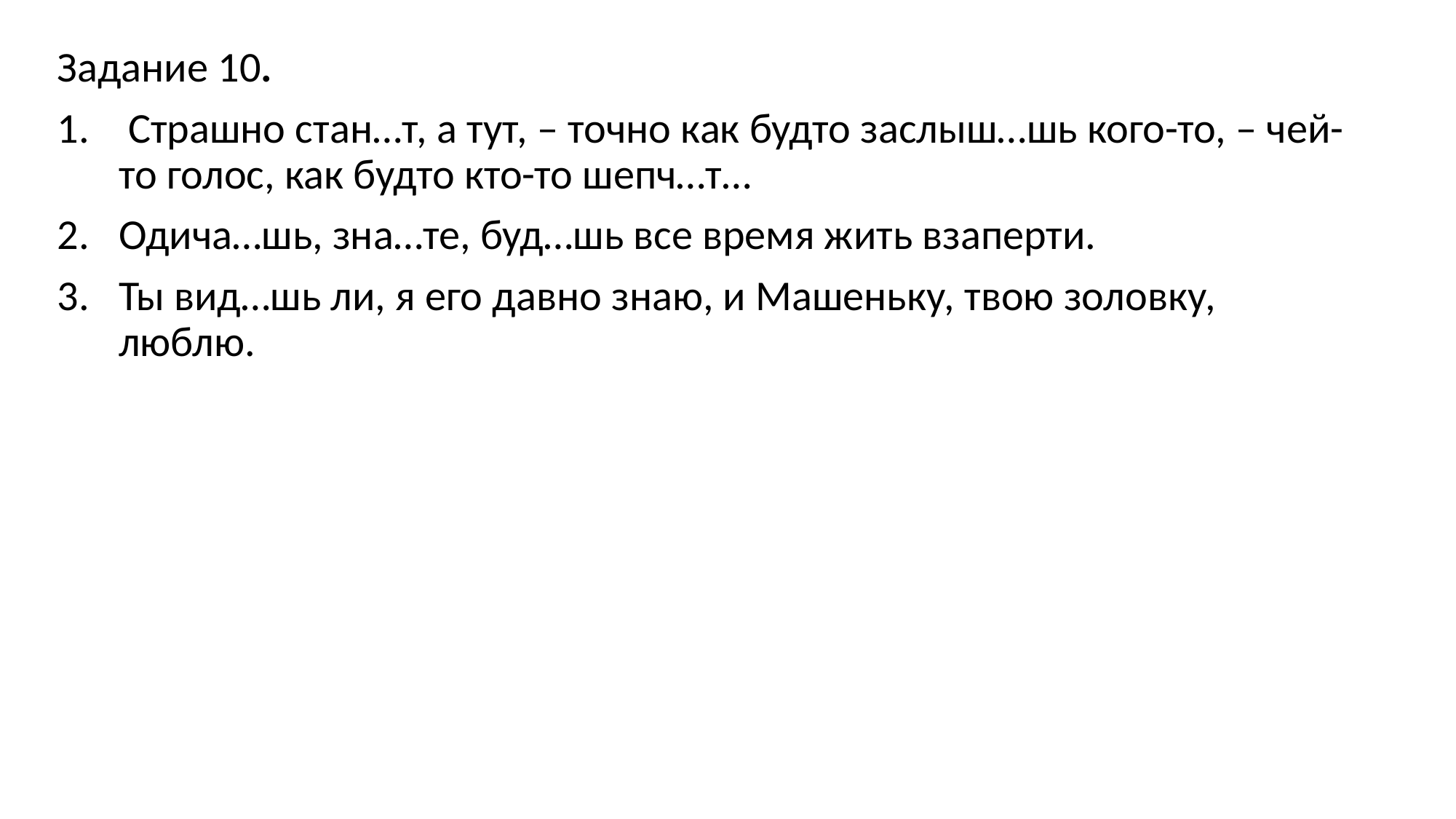

Задание 10.
 Страшно стан…т, а тут, – точно как будто заслыш…шь кого-то, – чей-то голос, как будто кто-то шепч…т…
Одича…шь, зна…те, буд…шь все время жить взаперти.
Ты вид…шь ли, я его давно знаю, и Машеньку, твою золовку, люблю.